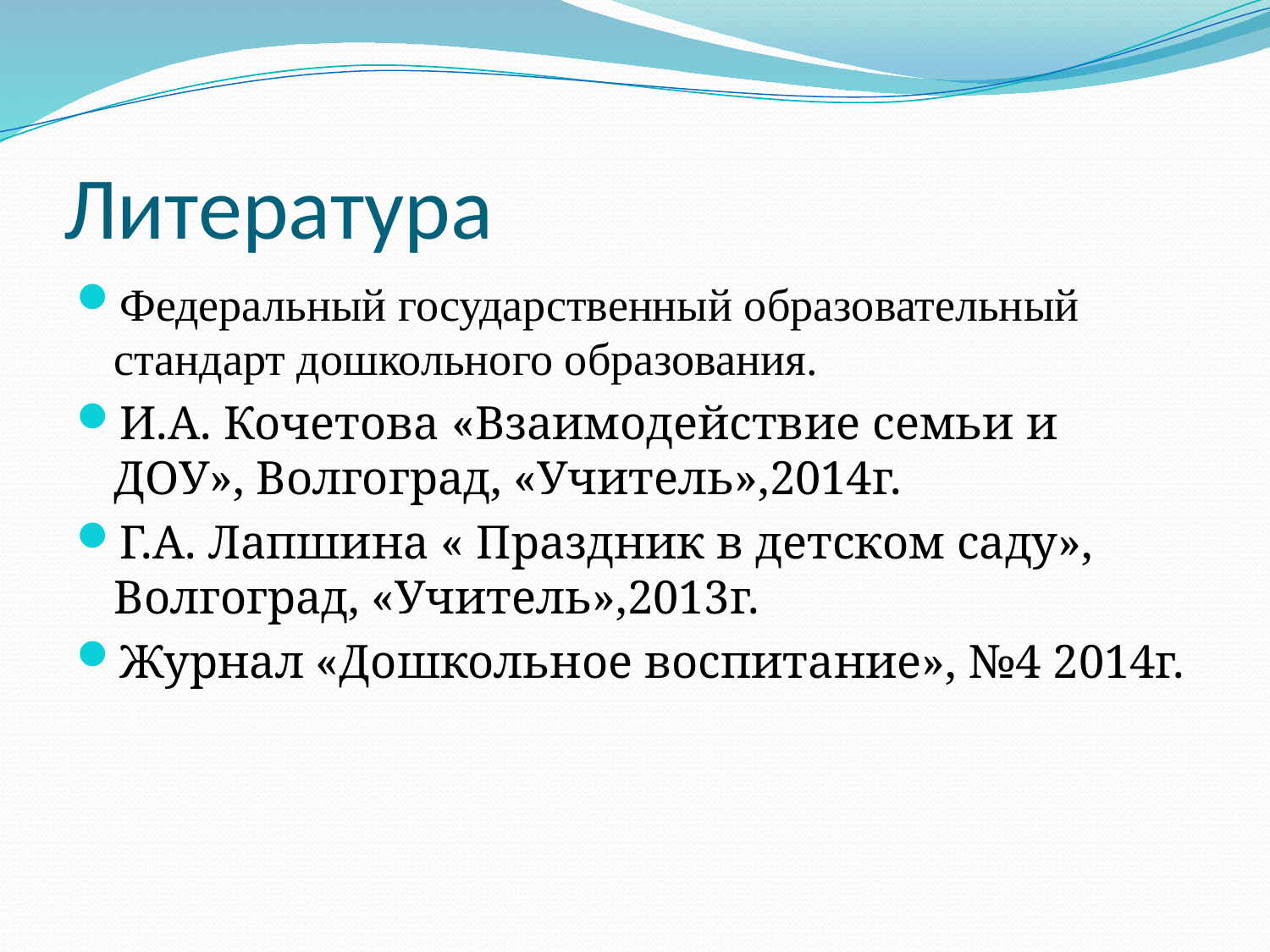

# Литература
Федеральный государственный образовательный стандарт дошкольного образования.
И.А. Кочетова «Взаимодействие семьи и ДОУ», Волгоград, «Учитель»,2014г.
Г.А. Лапшина « Праздник в детском саду», Волгоград, «Учитель»,2013г.
Журнал «Дошкольное воспитание», №4 2014г.